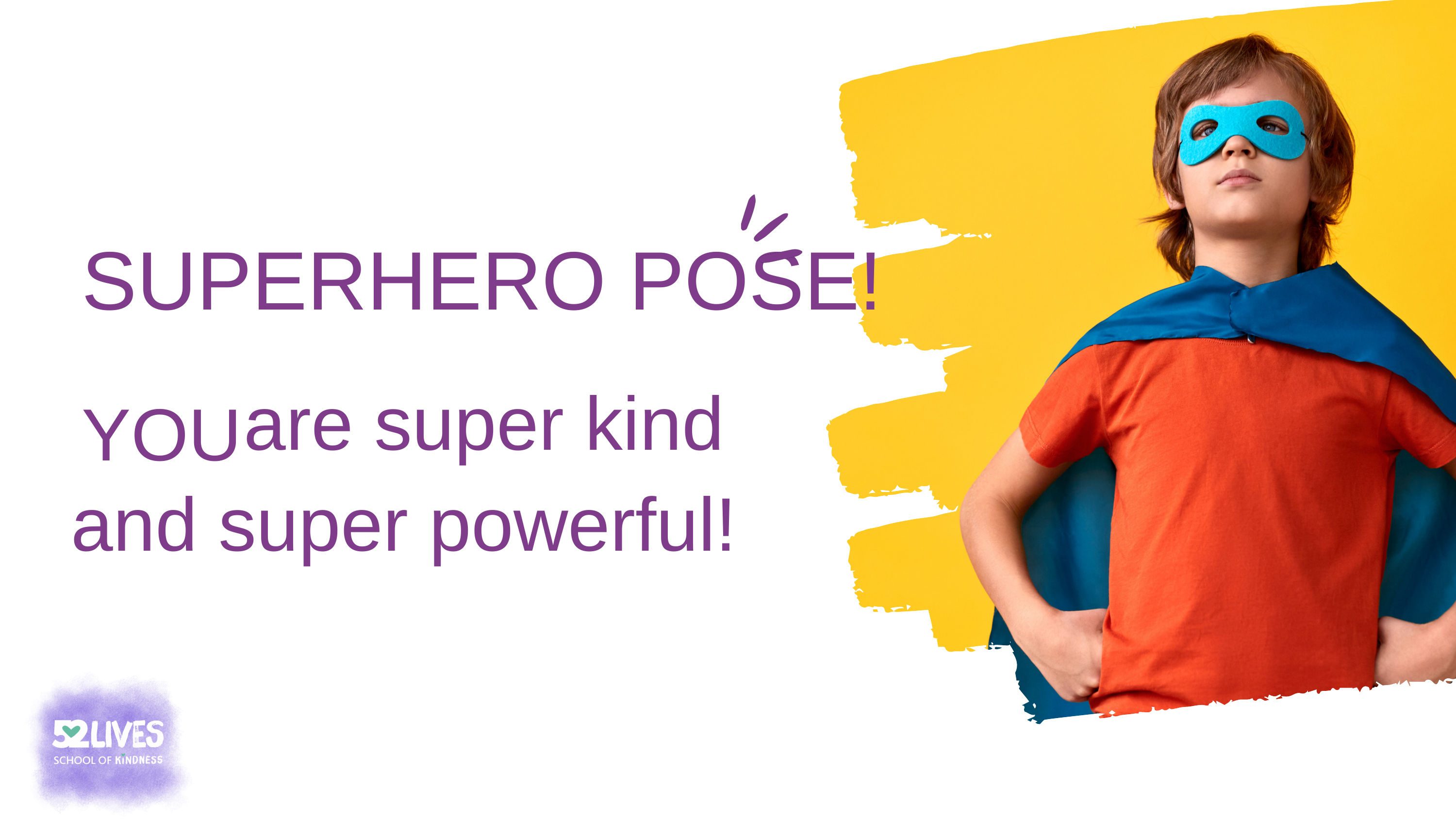

SUPERHERO POSE!
are super kind
YOU
and super powerful!